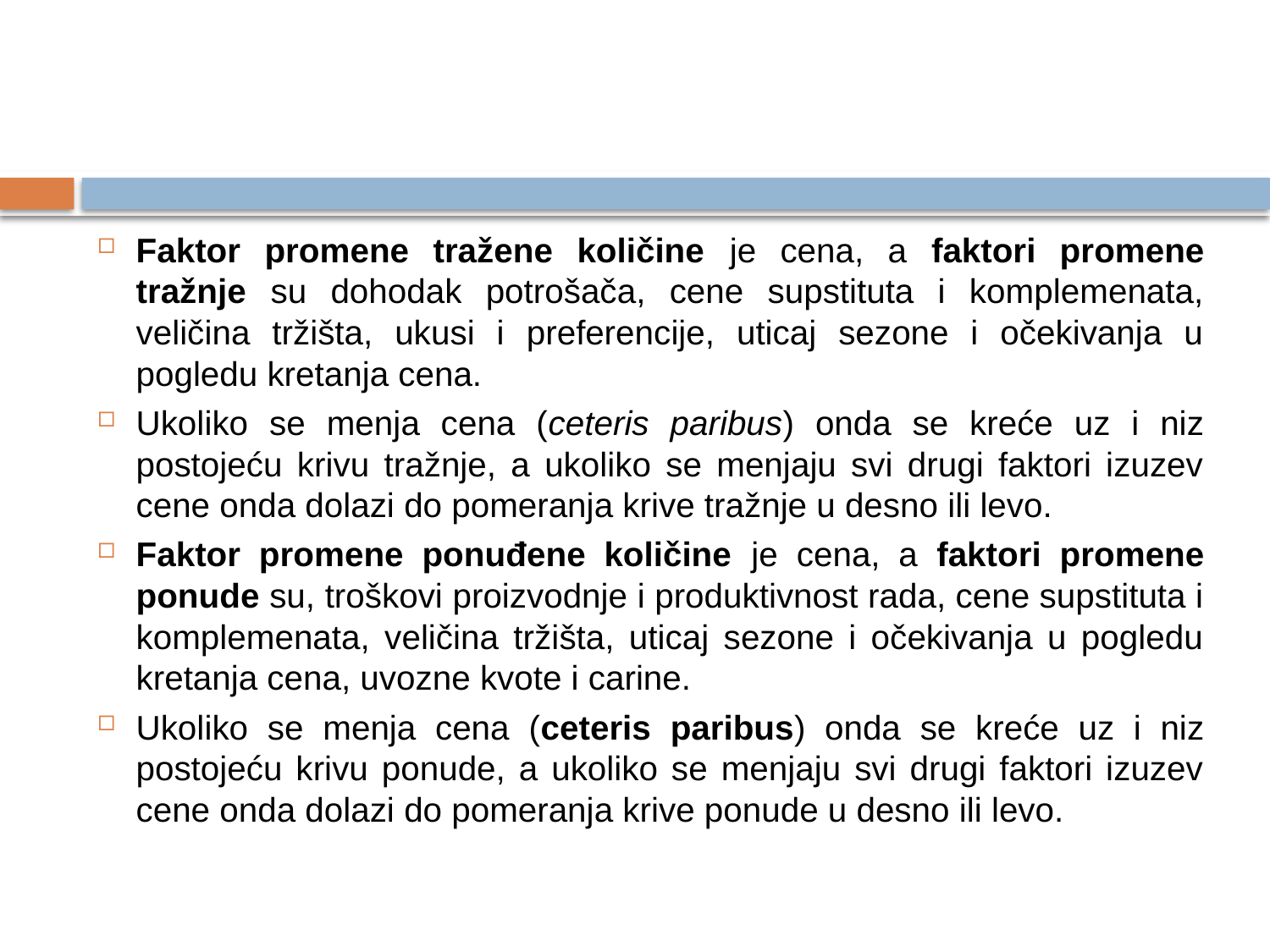

#
Faktor promene tražene količine je cena, a faktori promene tražnje su dohodak potrošača, cene supstituta i komplemenata, veličina tržišta, ukusi i preferencije, uticaj sezone i očekivanja u pogledu kretanja cena.
Ukoliko se menja cena (ceteris paribus) onda se kreće uz i niz postojeću krivu tražnje, a ukoliko se menjaju svi drugi faktori izuzev cene onda dolazi do pomeranja krive tražnje u desno ili levo.
Faktor promene ponuđene količine je cena, a faktori promene ponude su, troškovi proizvodnje i produktivnost rada, cene supstituta i komplemenata, veličina tržišta, uticaj sezone i očekivanja u pogledu kretanja cena, uvozne kvote i carine.
Ukoliko se menja cena (ceteris paribus) onda se kreće uz i niz postojeću krivu ponude, a ukoliko se menjaju svi drugi faktori izuzev cene onda dolazi do pomeranja krive ponude u desno ili levo.